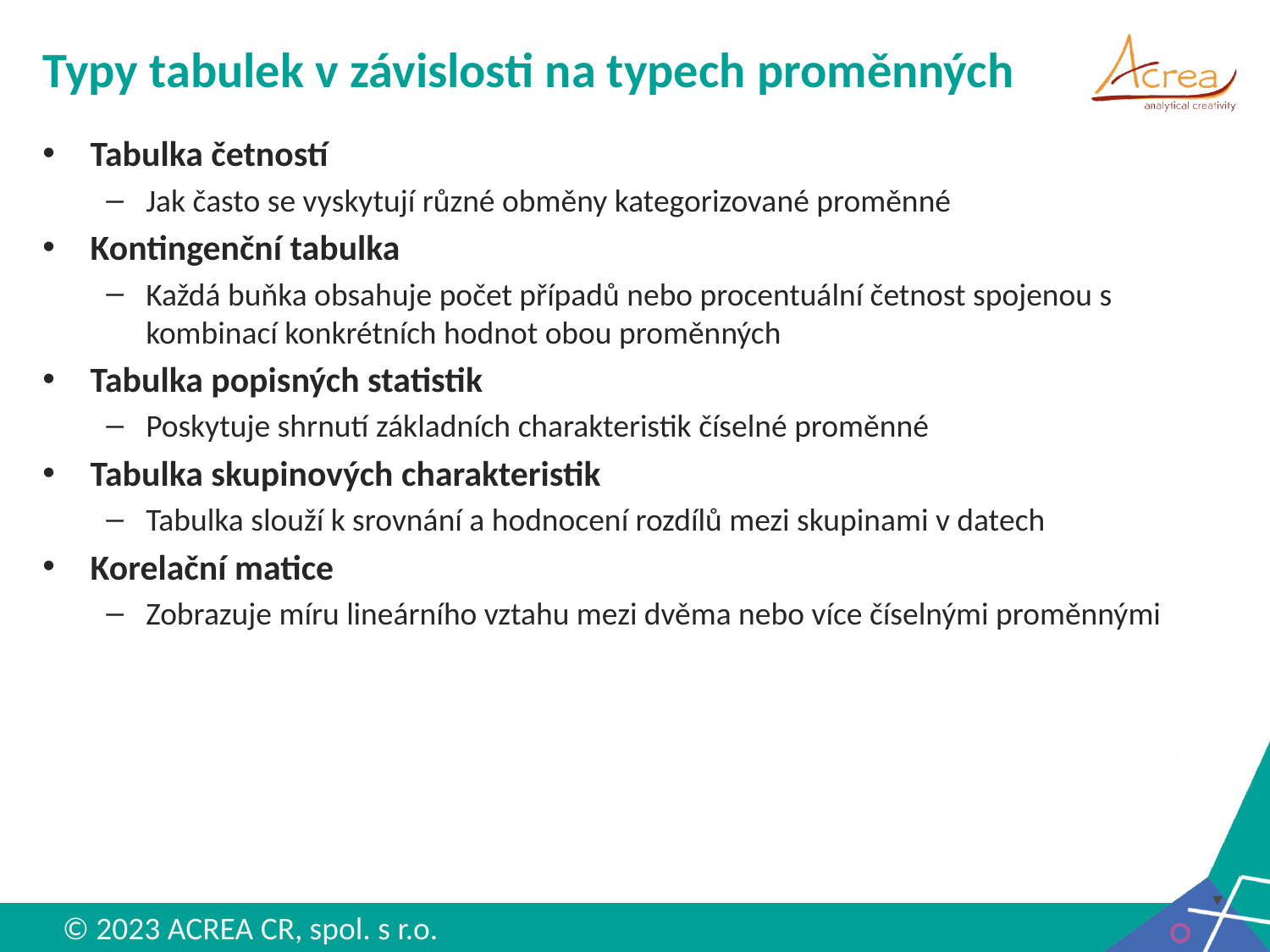

# Typy tabulek v závislosti na typech proměnných
Tabulka četností
Jak často se vyskytují různé obměny kategorizované proměnné
Kontingenční tabulka
Každá buňka obsahuje počet případů nebo procentuální četnost spojenou s kombinací konkrétních hodnot obou proměnných
Tabulka popisných statistik
Poskytuje shrnutí základních charakteristik číselné proměnné
Tabulka skupinových charakteristik
Tabulka slouží k srovnání a hodnocení rozdílů mezi skupinami v datech
Korelační matice
Zobrazuje míru lineárního vztahu mezi dvěma nebo více číselnými proměnnými